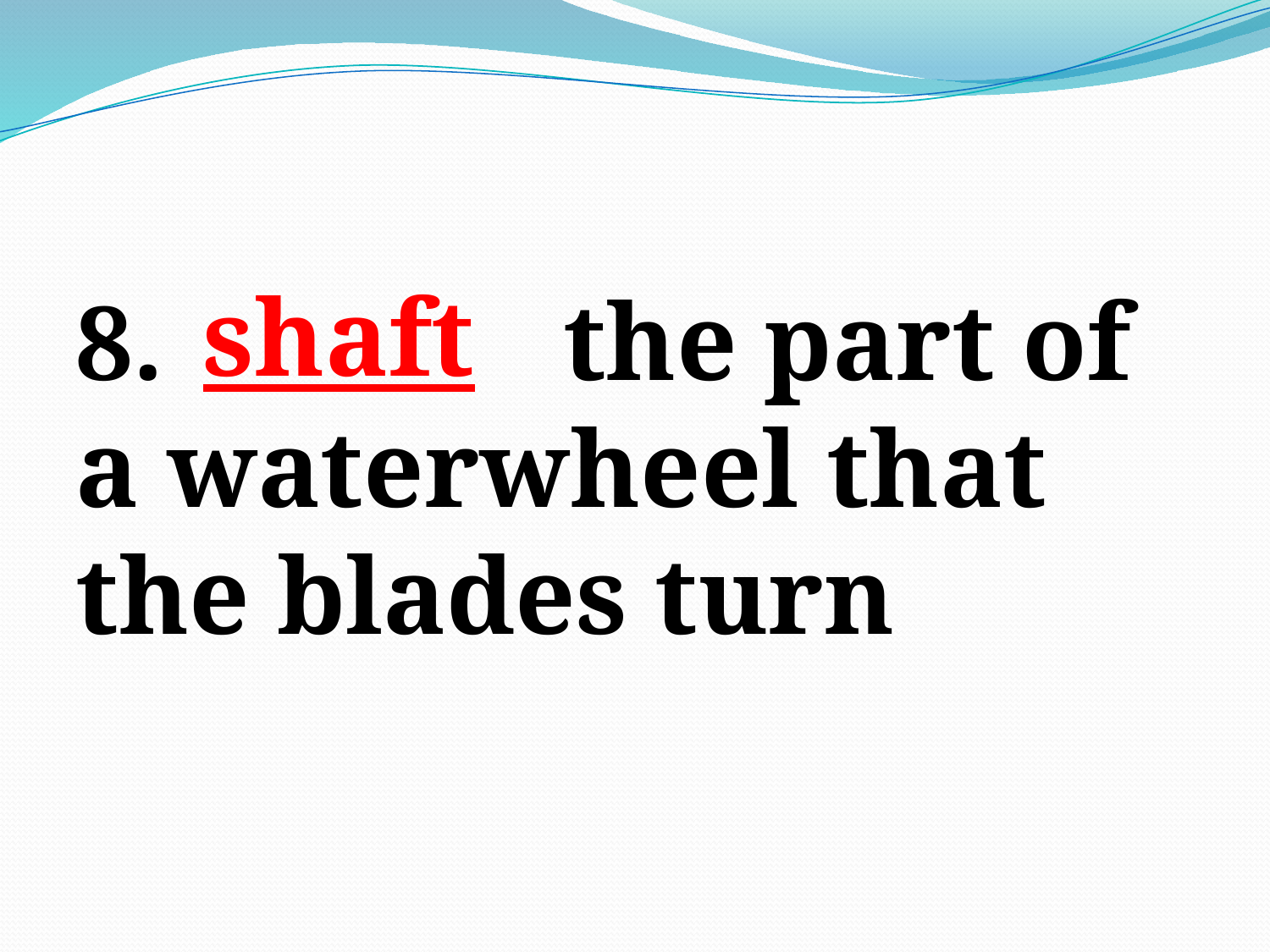

#
shaft
8.               the part of a waterwheel that the blades turn